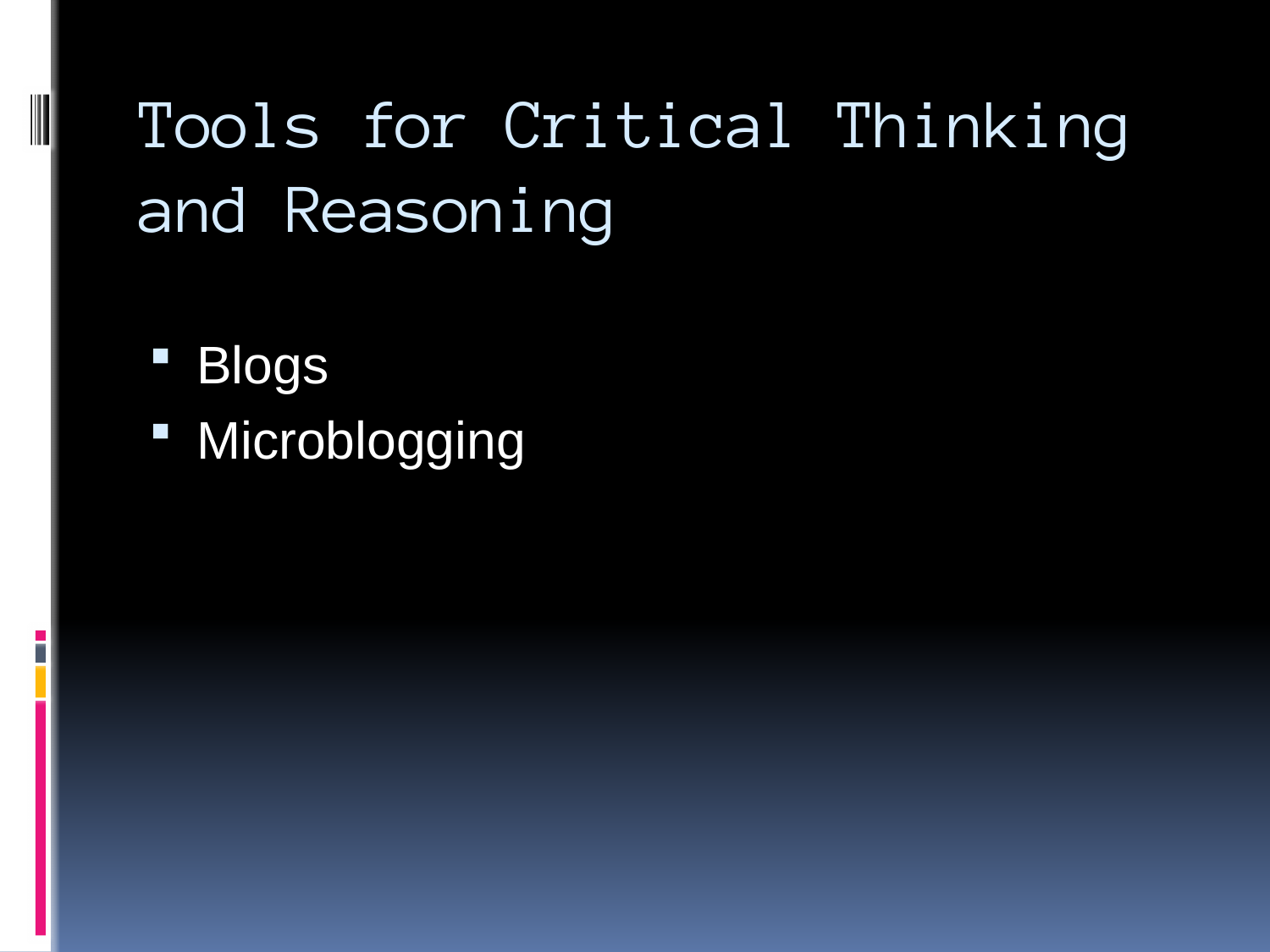

# Tools for Critical Thinking and Reasoning
Blogs
Microblogging